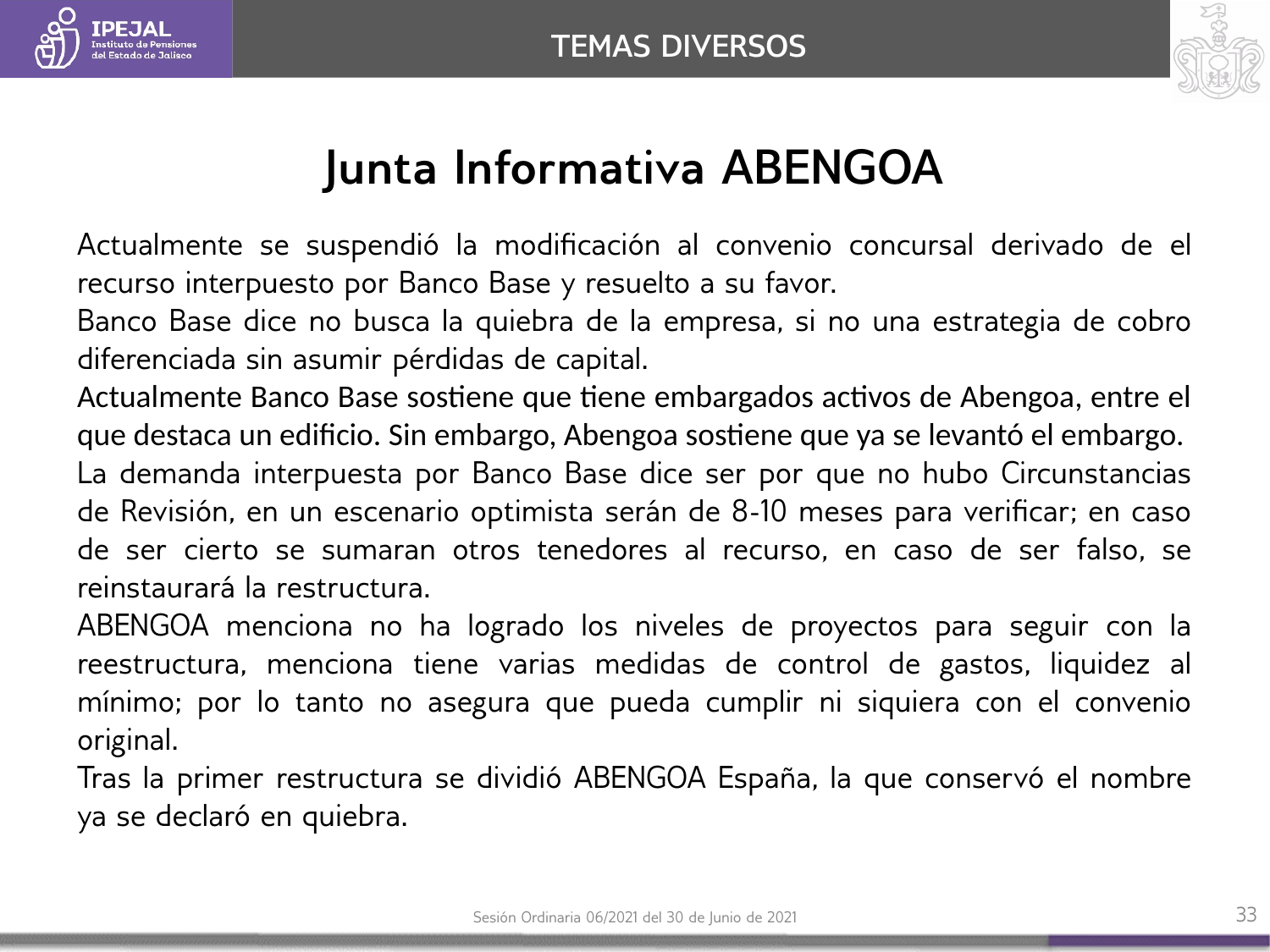

TEMAS DIVERSOS
Junta Informativa ABENGOA

Actualmente se suspendió la modificación al convenio concursal derivado de el recurso interpuesto por Banco Base y resuelto a su favor.
Banco Base dice no busca la quiebra de la empresa, si no una estrategia de cobro diferenciada sin asumir pérdidas de capital.
Actualmente Banco Base sostiene que tiene embargados activos de Abengoa, entre el que destaca un edificio. Sin embargo, Abengoa sostiene que ya se levantó el embargo.
La demanda interpuesta por Banco Base dice ser por que no hubo Circunstancias de Revisión, en un escenario optimista serán de 8-10 meses para verificar; en caso de ser cierto se sumaran otros tenedores al recurso, en caso de ser falso, se reinstaurará la restructura.
ABENGOA menciona no ha logrado los niveles de proyectos para seguir con la reestructura, menciona tiene varias medidas de control de gastos, liquidez al mínimo; por lo tanto no asegura que pueda cumplir ni siquiera con el convenio original.
Tras la primer restructura se dividió ABENGOA España, la que conservó el nombre ya se declaró en quiebra.
33
Sesión Ordinaria 06/2021 del 30 de Junio de 2021